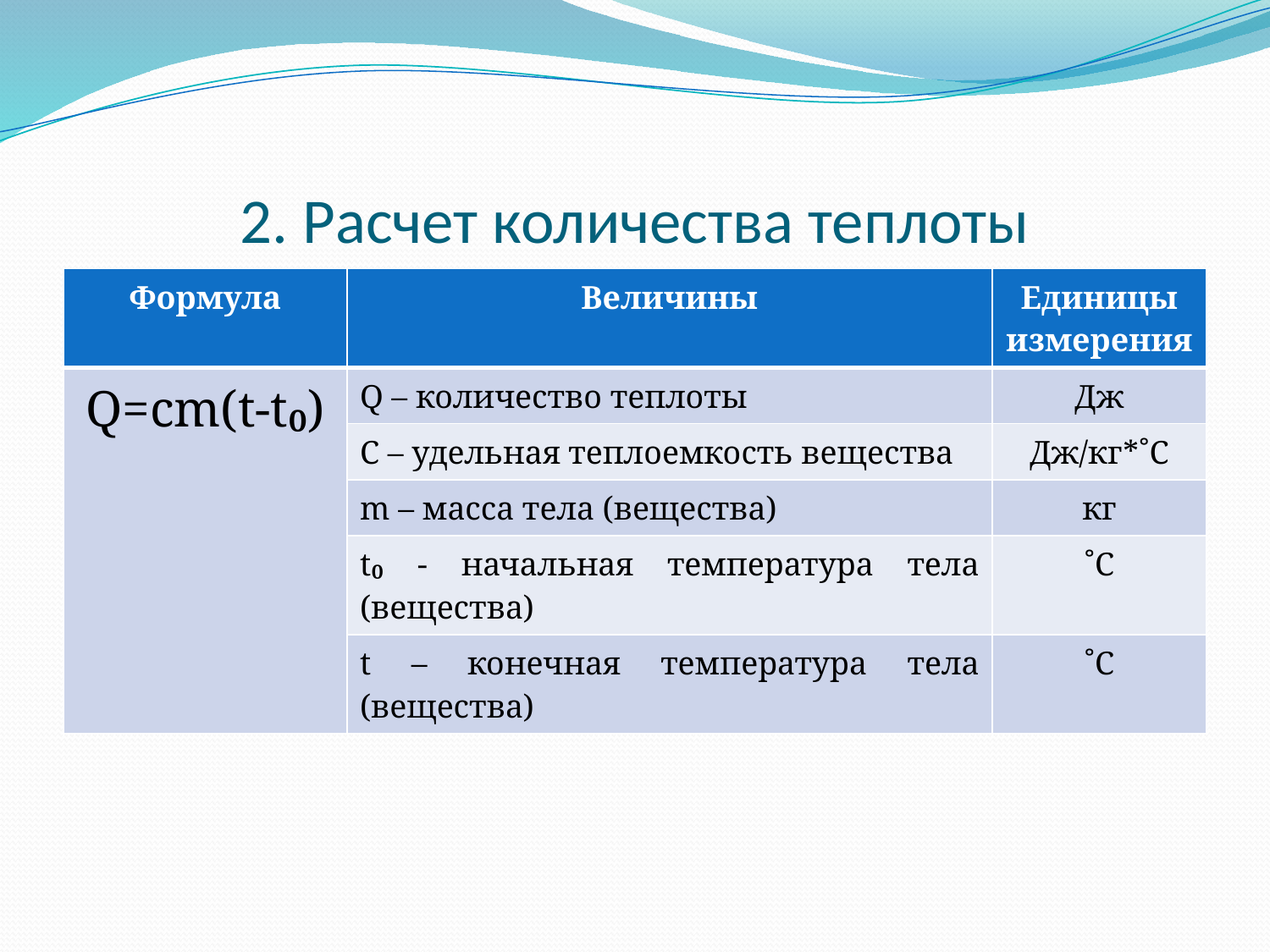

# 2. Расчет количества теплоты
| Формула | Величины | Единицы измерения |
| --- | --- | --- |
| Q=cm(t-t₀) | Q – количество теплоты | Дж |
|  | С – удельная теплоемкость вещества | Дж/кг\*˚С |
|  | m – масса тела (вещества) | кг |
|  | t₀ - начальная температура тела (вещества) | ˚С |
|  | t – конечная температура тела (вещества) | ˚С |